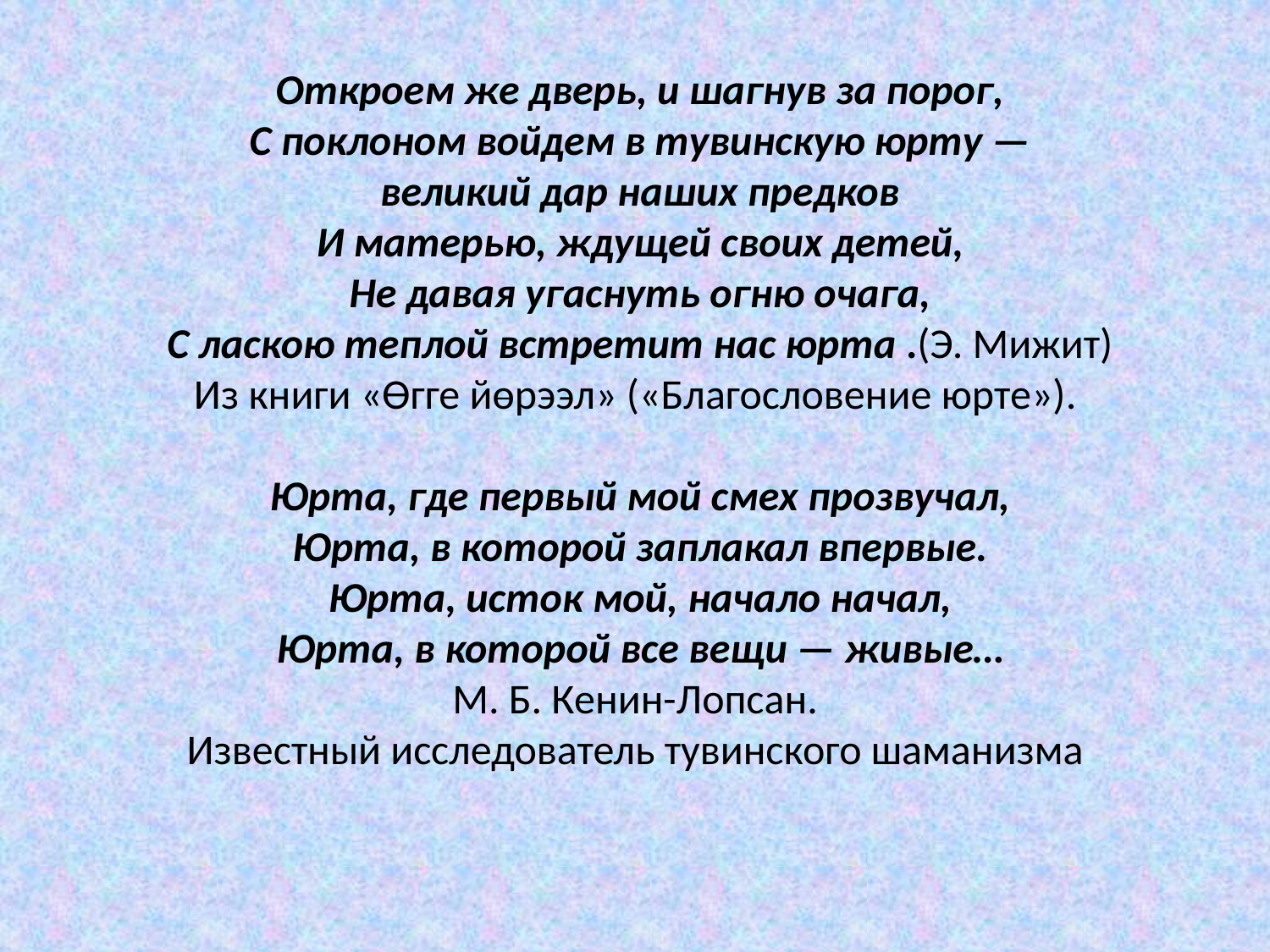

Откроем же дверь, и шагнув за порог,
С поклоном войдем в тувинскую юрту —
великий дар наших предков
И матерью, ждущей своих детей,
Не давая угаснуть огню очага,
С ласкою теплой встретит нас юрта .(Э. Мижит)
Иɜ книги «Өгге йөрээл» («Благословение юрте»).

Юрта, где первый мой смех прозвучал,
Юрта, в которой заплакал впервые.
Юрта, исток мой, начало начал,
Юрта, в которой все вещи — живые…
М. Б. Кенин-Лопсан.
Известный исследователь тувинского шаманизма